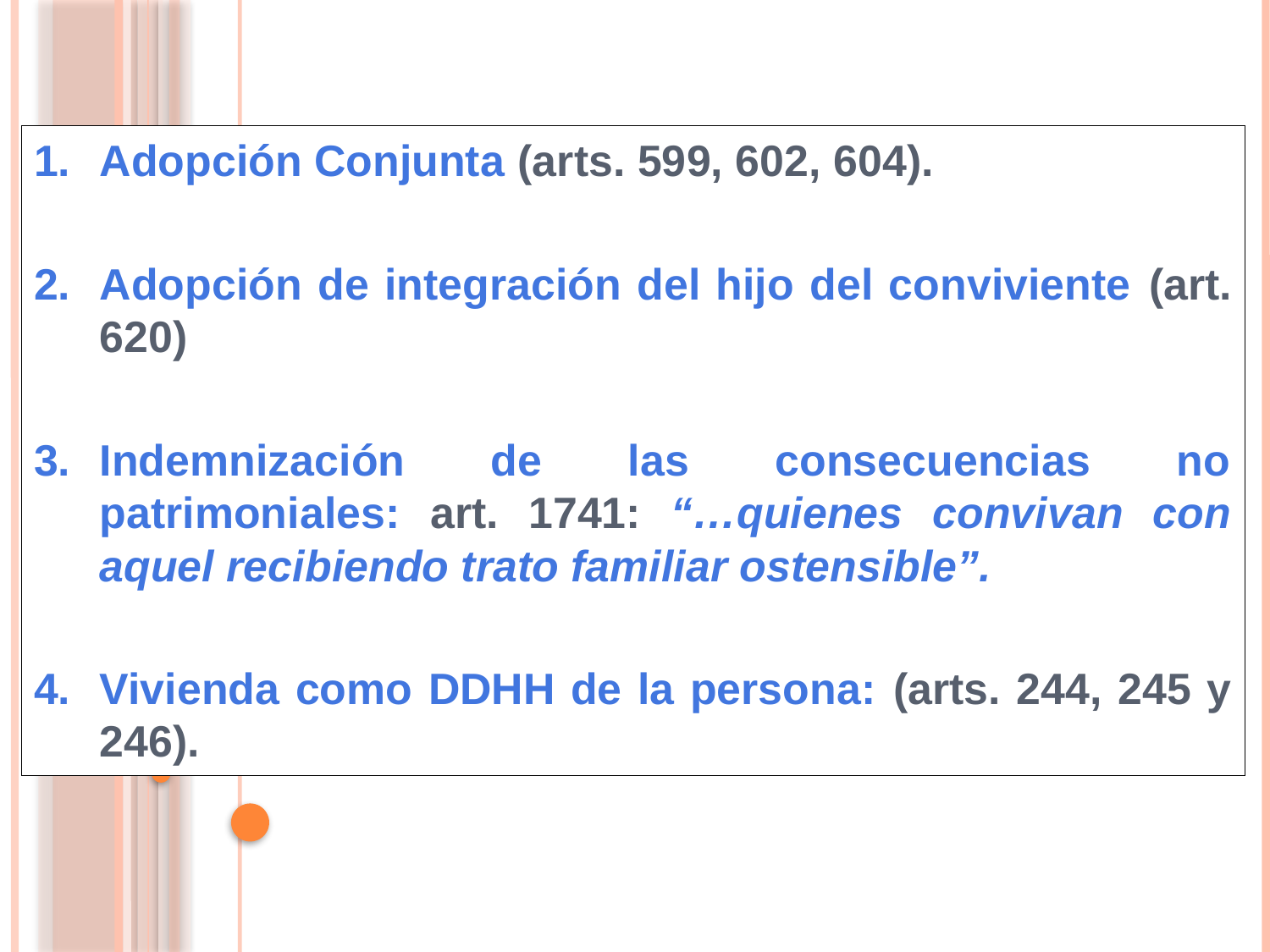

Adopción Conjunta (arts. 599, 602, 604).

Adopción de integración del hijo del conviviente (art. 620)

Indemnización de las consecuencias no patrimoniales: art. 1741: “…quienes convivan con aquel recibiendo trato familiar ostensible”.

Vivienda como DDHH de la persona: (arts. 244, 245 y 246).